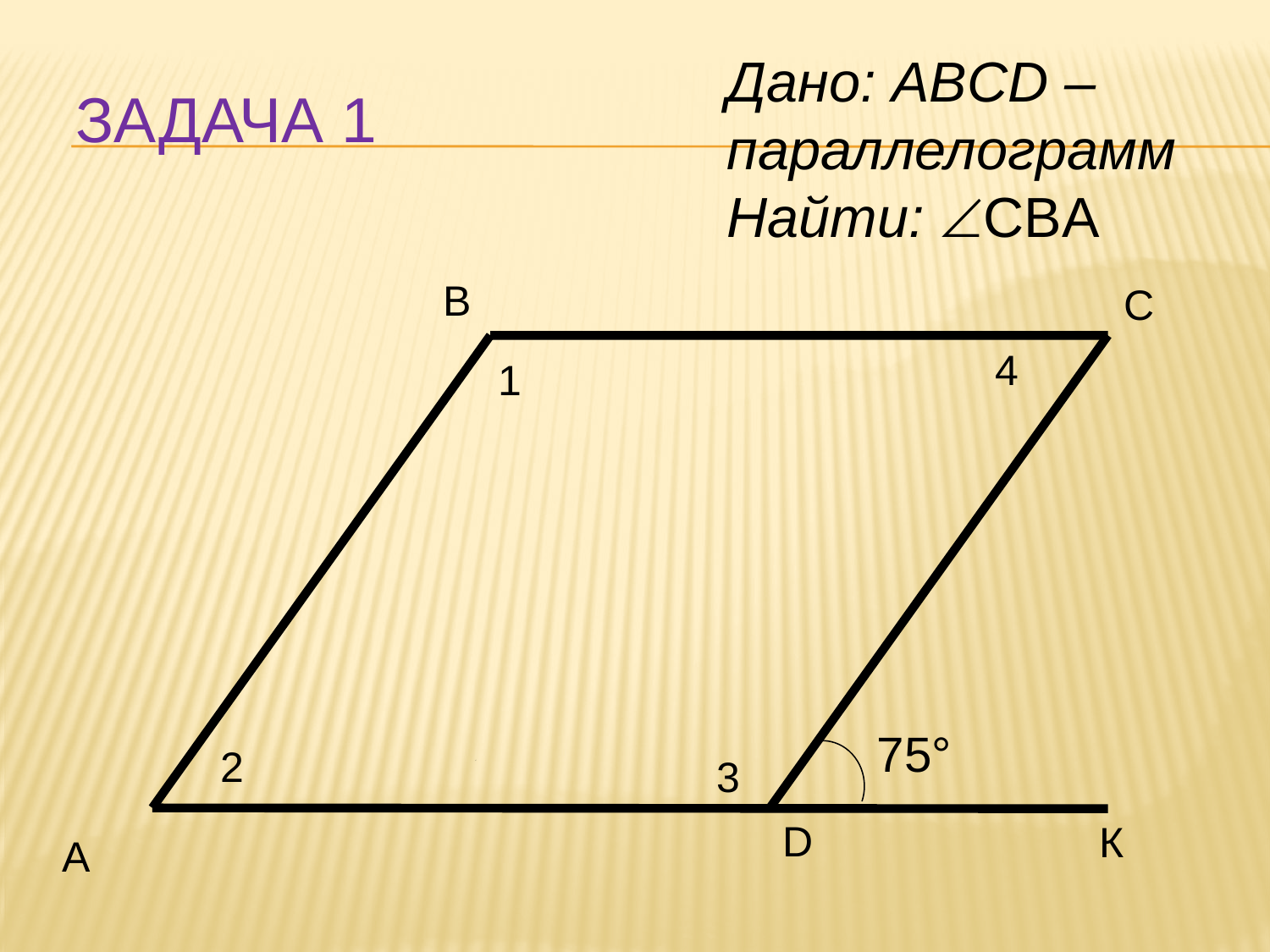

# Задача 1
Дано: ABCD – параллелограмм
Найти: ∠CBА
B
C

4
1
75°
2

3

D
К
A